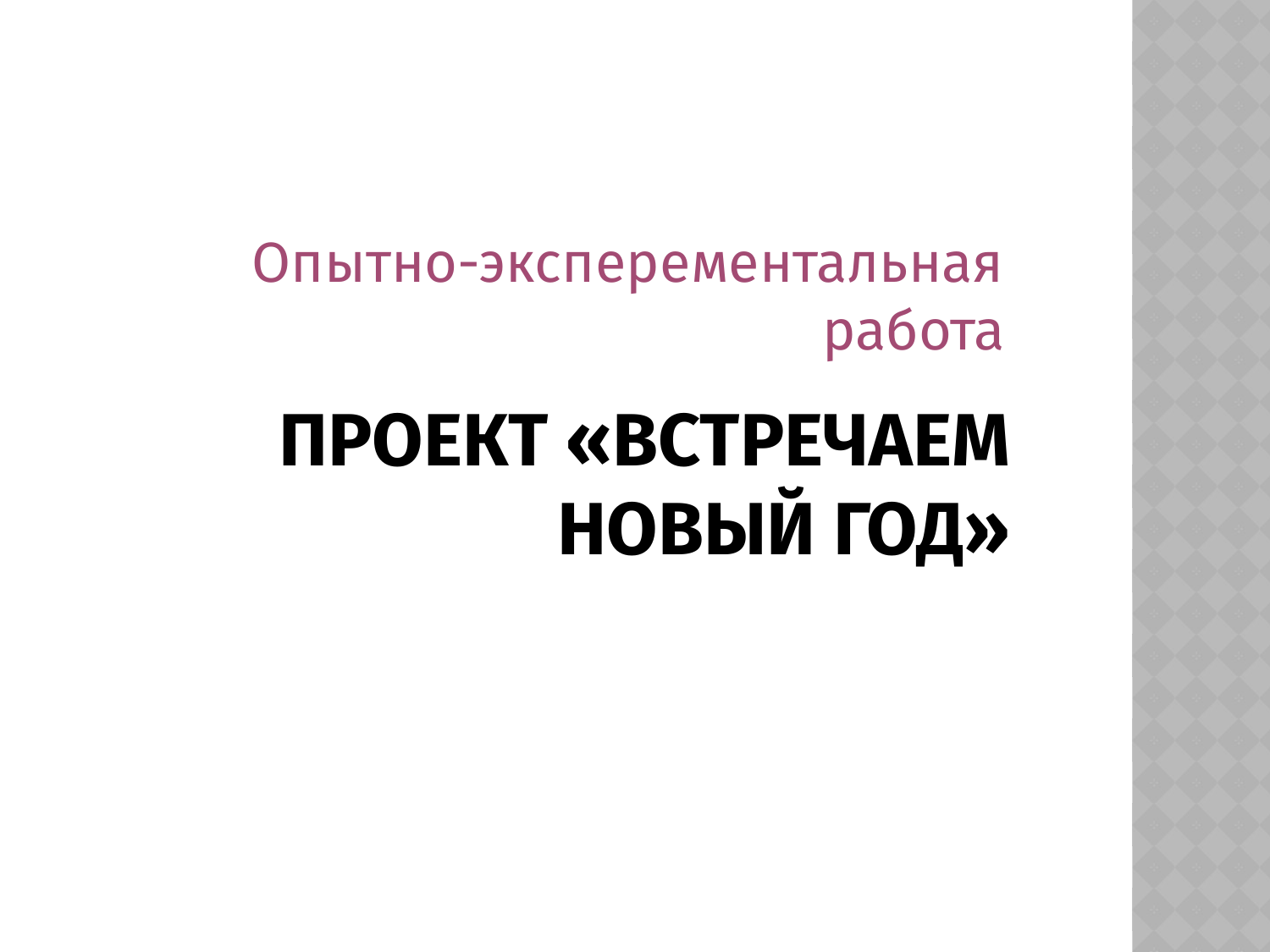

Опытно-эксперементальная работа
# Проект «Встречаем Новый Год»